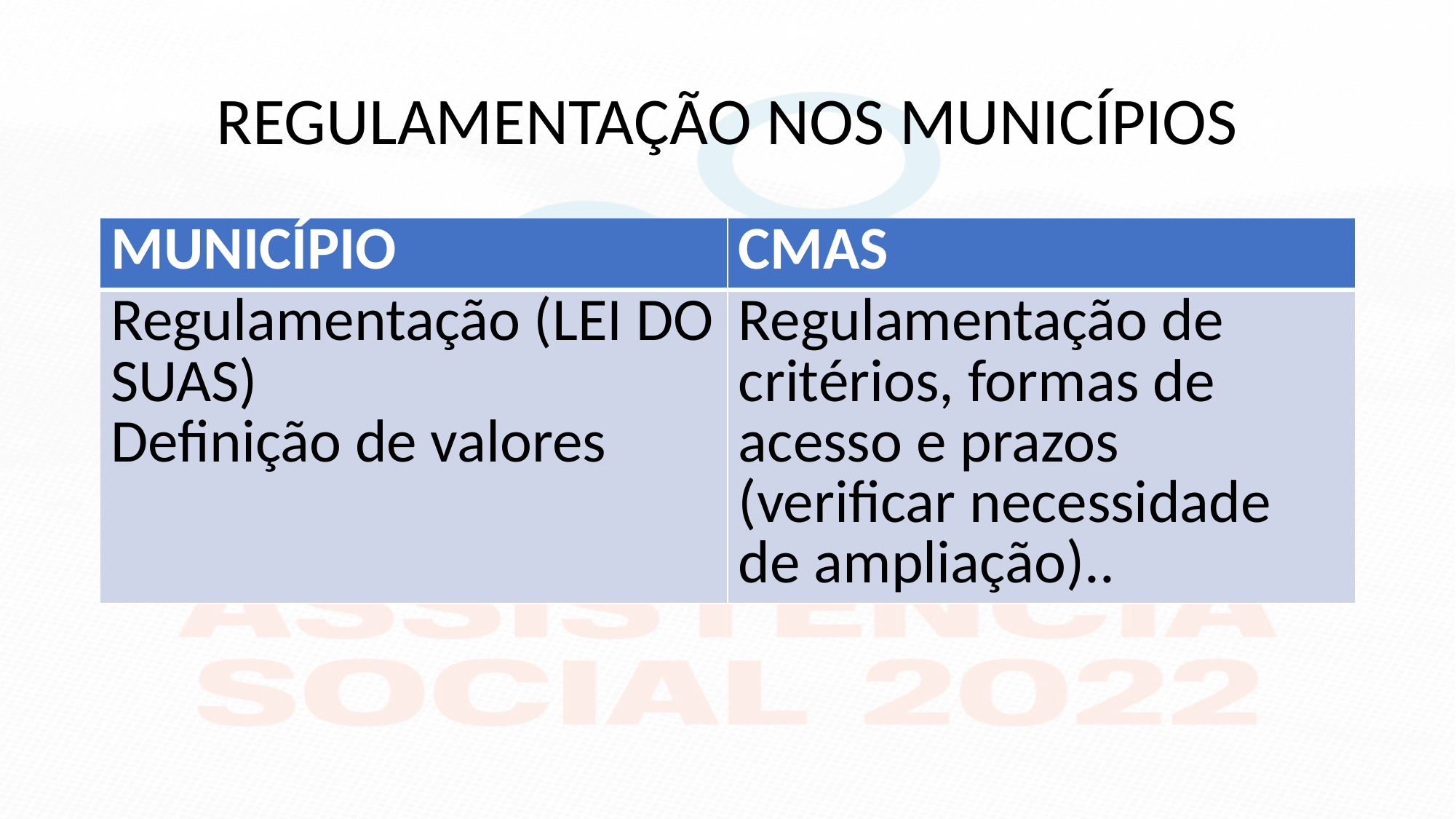

# REGULAMENTAÇÃO NOS MUNICÍPIOS
| MUNICÍPIO | CMAS |
| --- | --- |
| Regulamentação (LEI DO SUAS) Definição de valores | Regulamentação de critérios, formas de acesso e prazos (verificar necessidade de ampliação).. |